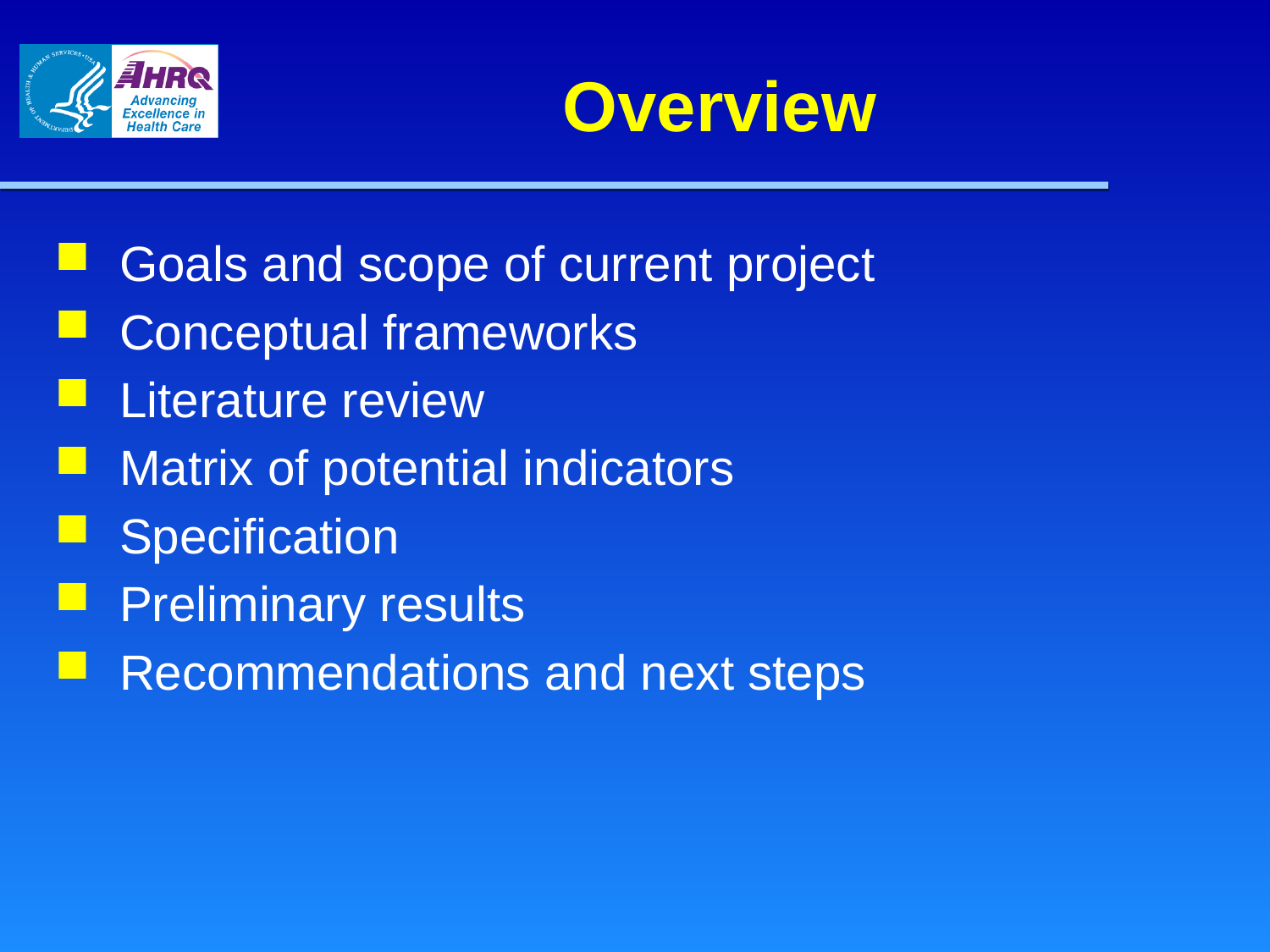

# Overview
Goals and scope of current project
Conceptual frameworks
Literature review
Matrix of potential indicators
Specification
Preliminary results
Recommendations and next steps